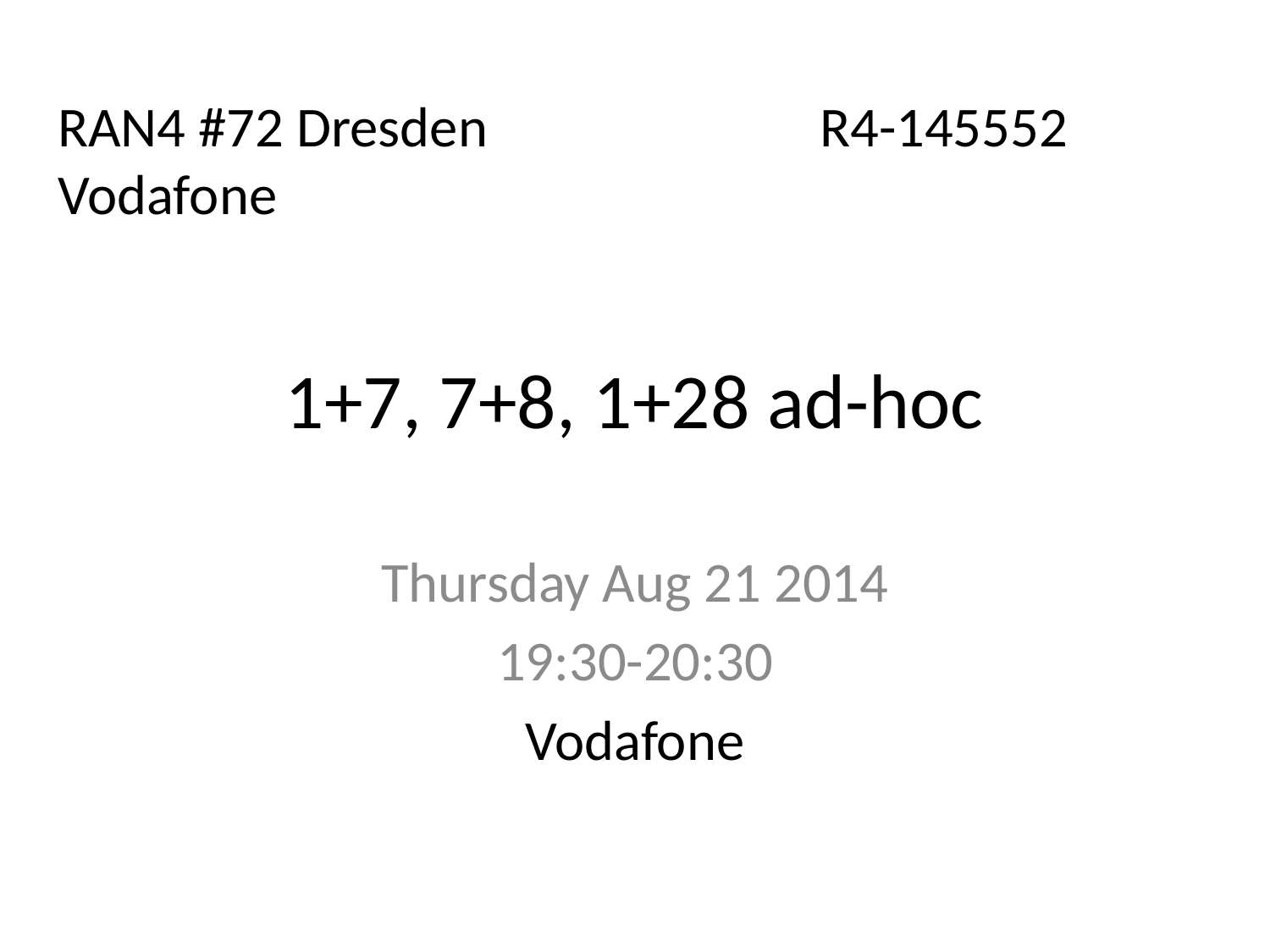

RAN4 #72 Dresden			R4-145552
Vodafone
# 1+7, 7+8, 1+28 ad-hoc
Thursday Aug 21 2014
19:30-20:30
Vodafone